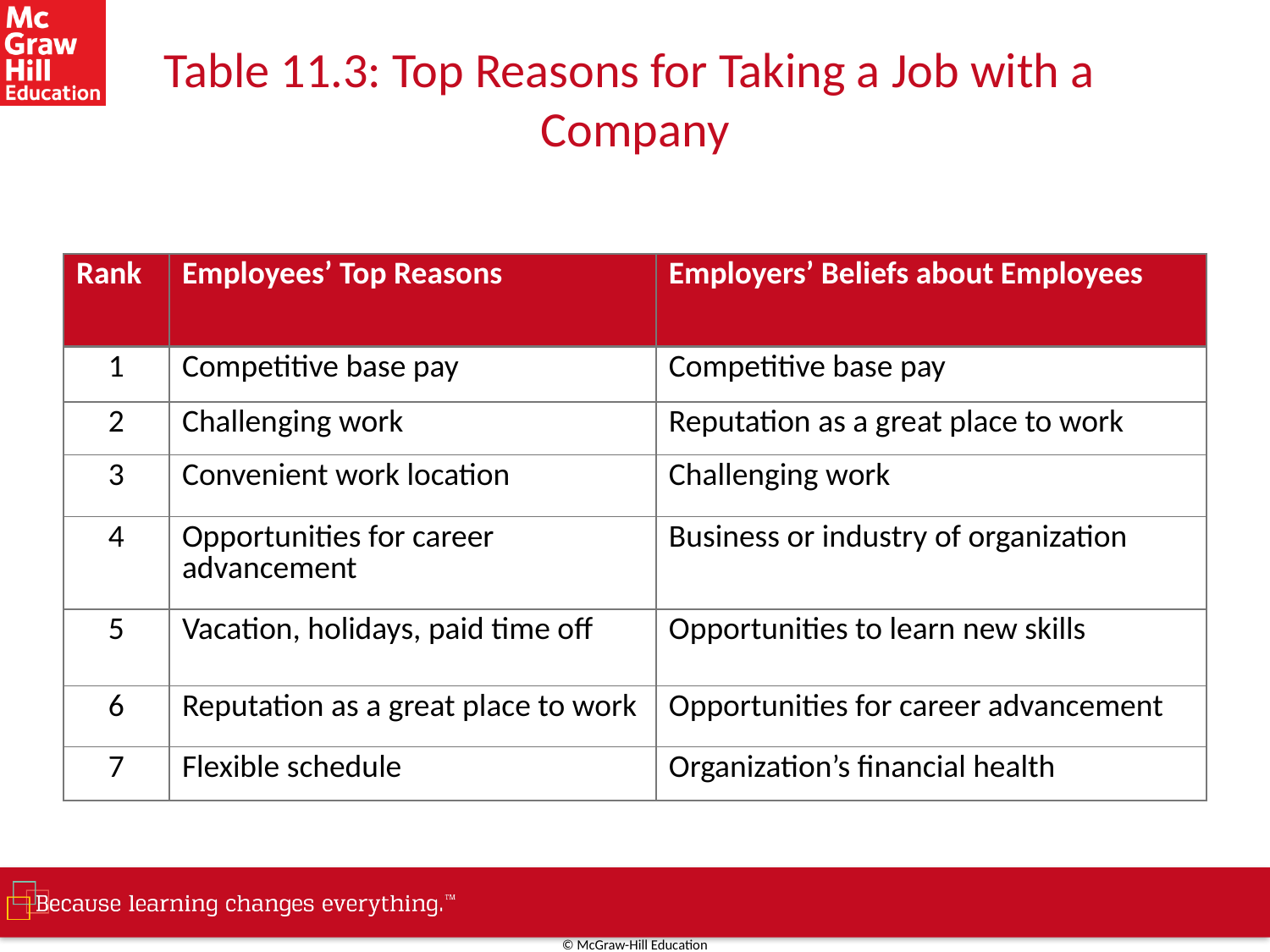

# Table 11.3: Top Reasons for Taking a Job with a Company
| Rank | Employees’ Top Reasons | Employers’ Beliefs about Employees |
| --- | --- | --- |
| 1 | Competitive base pay | Competitive base pay |
| 2 | Challenging work | Reputation as a great place to work |
| 3 | Convenient work location | Challenging work |
| 4 | Opportunities for career advancement | Business or industry of organization |
| 5 | Vacation, holidays, paid time off | Opportunities to learn new skills |
| 6 | Reputation as a great place to work | Opportunities for career advancement |
| 7 | Flexible schedule | Organization’s financial health |